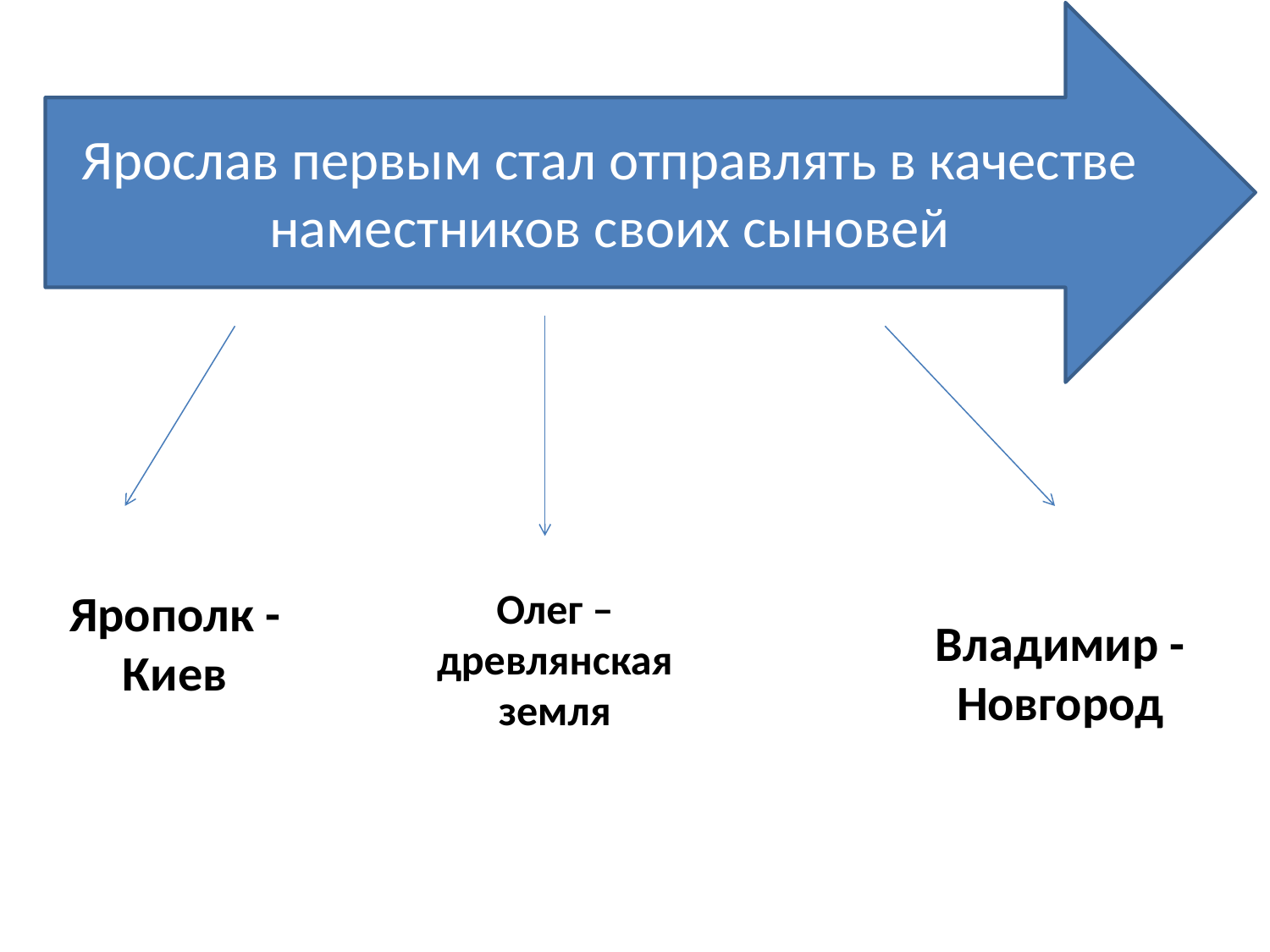

Ярослав первым стал отправлять в качестве наместников своих сыновей
Ярополк - Киев
Олег – древлянская земля
Владимир - Новгород